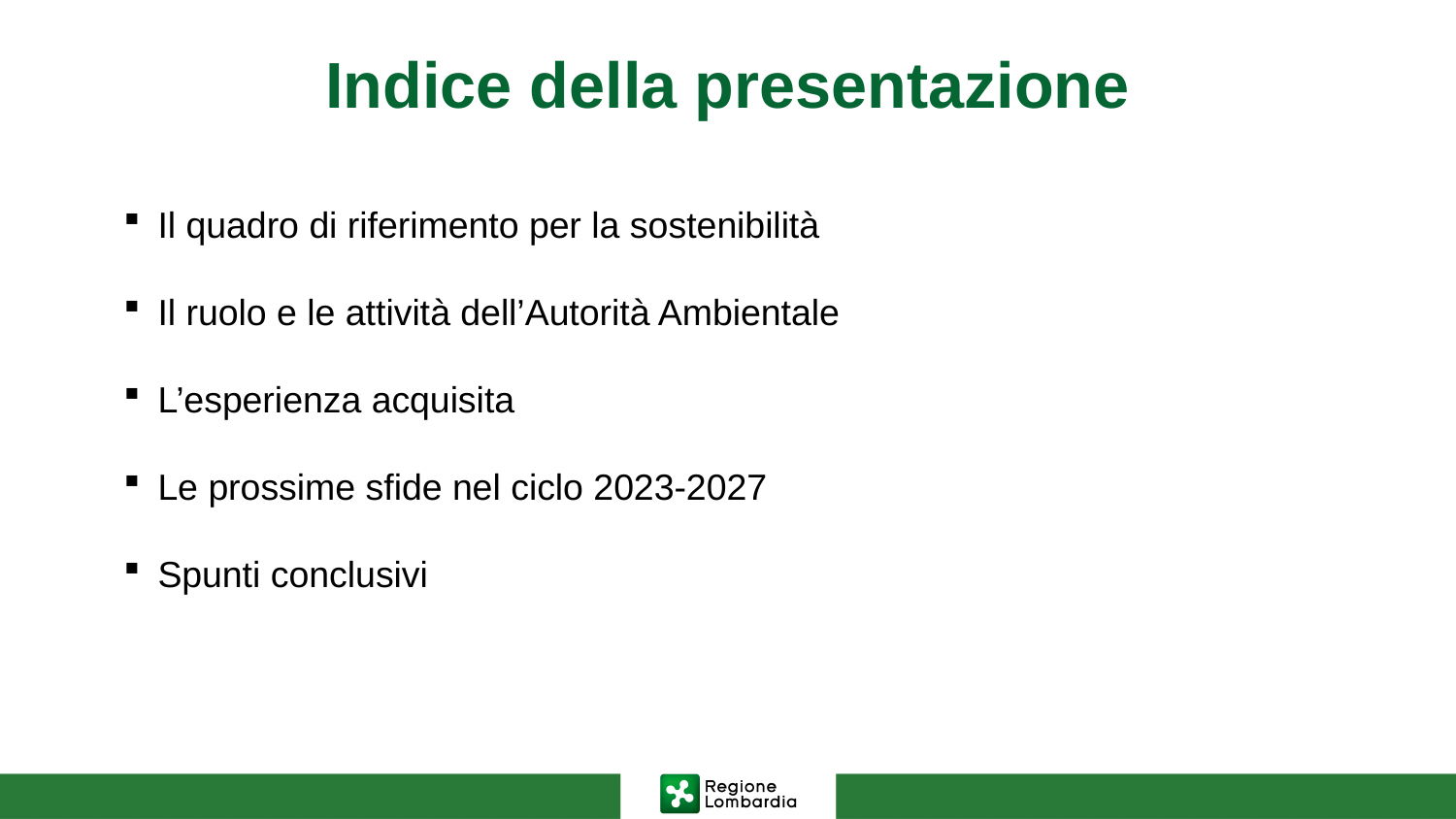

# Indice della presentazione
Il quadro di riferimento per la sostenibilità
Il ruolo e le attività dell’Autorità Ambientale
L’esperienza acquisita
Le prossime sfide nel ciclo 2023-2027
Spunti conclusivi